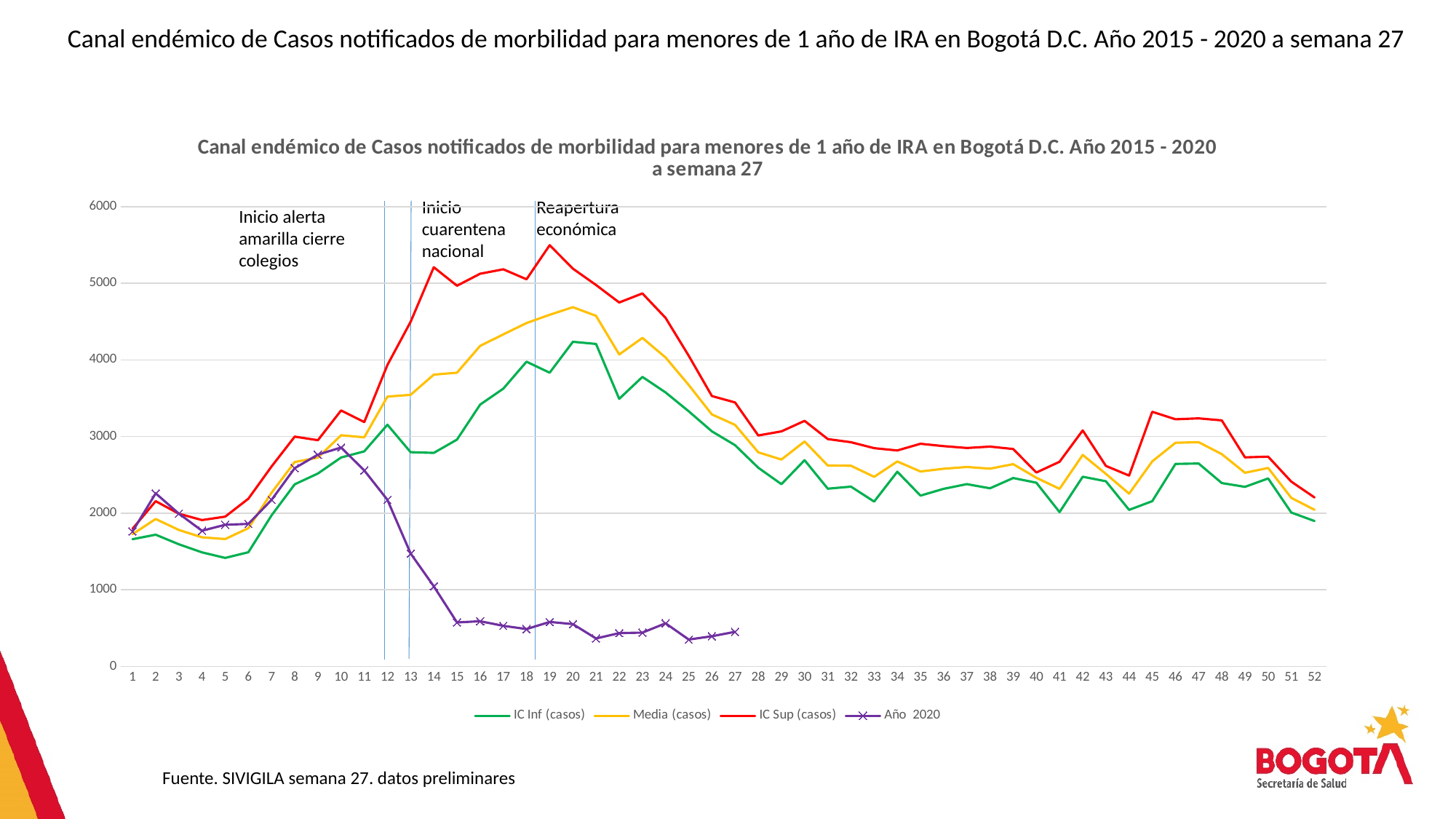

# Canal endémico de Casos notificados de morbilidad para menores de 1 año de IRA en Bogotá D.C. Año 2015 - 2020 a semana 27

### Chart: Canal endémico de Casos notificados de morbilidad para menores de 1 año de IRA en Bogotá D.C. Año 2015 - 2020 a semana 27

| Category | IC Inf (casos) | Media (casos) | IC Sup (casos) | Año  2020 |
|---|---|---|---|---|
| 1 | 1659.591193425493 | 1724.4037109069893 | 1794.4069136348874 | 1760.0 |
| 2 | 1718.0193467828428 | 1923.1253971364013 | 2155.788933383441 | 2258.0 |
| 3 | 1592.9221807742767 | 1780.0663947681746 | 1992.2584746265018 | 1993.0 |
| 4 | 1487.909905475036 | 1684.0024049899023 | 1909.074486959067 | 1770.0 |
| 5 | 1415.0276421771732 | 1661.4387998790216 | 1954.1209987101502 | 1848.0 |
| 6 | 1489.5164380749977 | 1803.7195093468515 | 2187.76137721748 | 1859.0 |
| 7 | 1970.5990389756166 | 2265.834521924787 | 2608.5326115127887 | 2173.0 |
| 8 | 2375.5673675670155 | 2667.2872694458847 | 2997.9180082315447 | 2587.0 |
| 9 | 2516.9071160070434 | 2724.1344885469184 | 2951.301649725393 | 2763.0 |
| 10 | 2725.7130356599646 | 3016.0929194256382 | 3340.4105249628706 | 2856.0 |
| 11 | 2805.4046777805393 | 2989.115085380741 | 3187.6472453554184 | 2557.0 |
| 12 | 3153.3142726821143 | 3520.785420338175 | 3934.133971850448 | 2173.0 |
| 13 | 2794.8576095413728 | 3543.8217217131273 | 4497.364838752396 | 1473.0 |
| 14 | 2785.7202667224037 | 3807.8184260425783 | 5209.367472973102 | 1045.0 |
| 15 | 2959.5874958691065 | 3832.838834504525 | 4967.774453070427 | 573.0 |
| 16 | 3416.7032768500603 | 4182.9008521050555 | 5124.548371347114 | 589.0 |
| 17 | 3624.815051112462 | 4332.563576522141 | 5181.972458544029 | 529.0 |
| 18 | 3976.3128886310988 | 4480.732310300495 | 5052.248065140164 | 487.0 |
| 19 | 3832.729000351711 | 4588.511304654234 | 5496.809779870861 | 580.0 |
| 20 | 4236.206704986702 | 4687.904347536588 | 5190.767672995334 | 551.0 |
| 21 | 4208.416508031742 | 4575.447246808907 | 4977.389921247365 | 364.0 |
| 22 | 3491.7211450542845 | 4070.7905204179956 | 4749.207102638244 | 434.0 |
| 23 | 3777.7207964868335 | 4286.733118460239 | 4867.479188142819 | 440.0 |
| 24 | 3575.5178887234224 | 4031.3652588600403 | 4548.440384846417 | 562.0 |
| 25 | 3329.159892025765 | 3672.40832033813 | 4054.031200268067 | 350.0 |
| 26 | 3066.862303404404 | 3288.2419163634145 | 3528.4271969519896 | 393.0 |
| 27 | 2886.39828688264 | 3151.887566178346 | 3444.723542800902 | 451.0 |
| 28 | 2592.1358684167258 | 2793.3324683437777 | 3012.999229488733 | None |
| 29 | 2377.6912089731372 | 2698.7130288471812 | 3066.228961334647 | None |
| 30 | 2690.532891354927 | 2934.7242354621126 | 3203.999284773586 | None |
| 31 | 2318.4313815568785 | 2620.9459699123477 | 2966.061314197658 | None |
| 32 | 2345.409467928298 | 2618.009731769678 | 2925.3468781972433 | None |
| 33 | 2150.5353690109805 | 2473.2227005225664 | 2847.560485576568 | None |
| 34 | 2539.9785896883677 | 2673.816372347044 | 2817.4333474773293 | None |
| 35 | 2228.396871029039 | 2542.7631523846235 | 2904.6617214226435 | None |
| 36 | 2317.099941741559 | 2579.193547898776 | 2873.970434479721 | None |
| 37 | 2377.8987608168645 | 2601.763882981386 | 2849.64337819214 | None |
| 38 | 2323.6950560221394 | 2580.112650954088 | 2867.848452567855 | None |
| 39 | 2457.655337295494 | 2638.8853530189695 | 2836.3134418865584 | None |
| 40 | 2396.474564617169 | 2460.9389706116353 | 2529.7349701092835 | None |
| 41 | 2012.787895607474 | 2316.6314336250357 | 2669.5784680028028 | None |
| 42 | 2474.534493138431 | 2759.024233612681 | 3079.267511517989 | None |
| 43 | 2415.60461777263 | 2512.3921686203726 | 2615.721215411108 | None |
| 44 | 2041.7404215806964 | 2253.2610741073545 | 2489.683017146676 | None |
| 45 | 2155.793545564662 | 2674.9269770234782 | 3322.794207981976 | None |
| 46 | 2641.8980107012735 | 2917.6400645176846 | 3225.1534597067116 | None |
| 47 | 2647.1445071658322 | 2925.8138762094545 | 3236.8152909676737 | None |
| 48 | 2392.033709533128 | 2769.593608195008 | 3210.0200607196152 | None |
| 49 | 2342.5853127812566 | 2526.383352992991 | 2727.4603364914515 | None |
| 50 | 2451.8884415922475 | 2588.9743779060336 | 2736.468154674116 | None |
| 51 | 2007.1934706831394 | 2198.3945459595343 | 2410.75409548157 | None |
| 52 | 1896.413329111761 | 2043.1275488534948 | 2204.0454698724325 | None |
Inicio cuarentena nacional
Inicio alerta amarilla cierre colegios
Reapertura económica
Fuente. SIVIGILA semana 27. datos preliminares